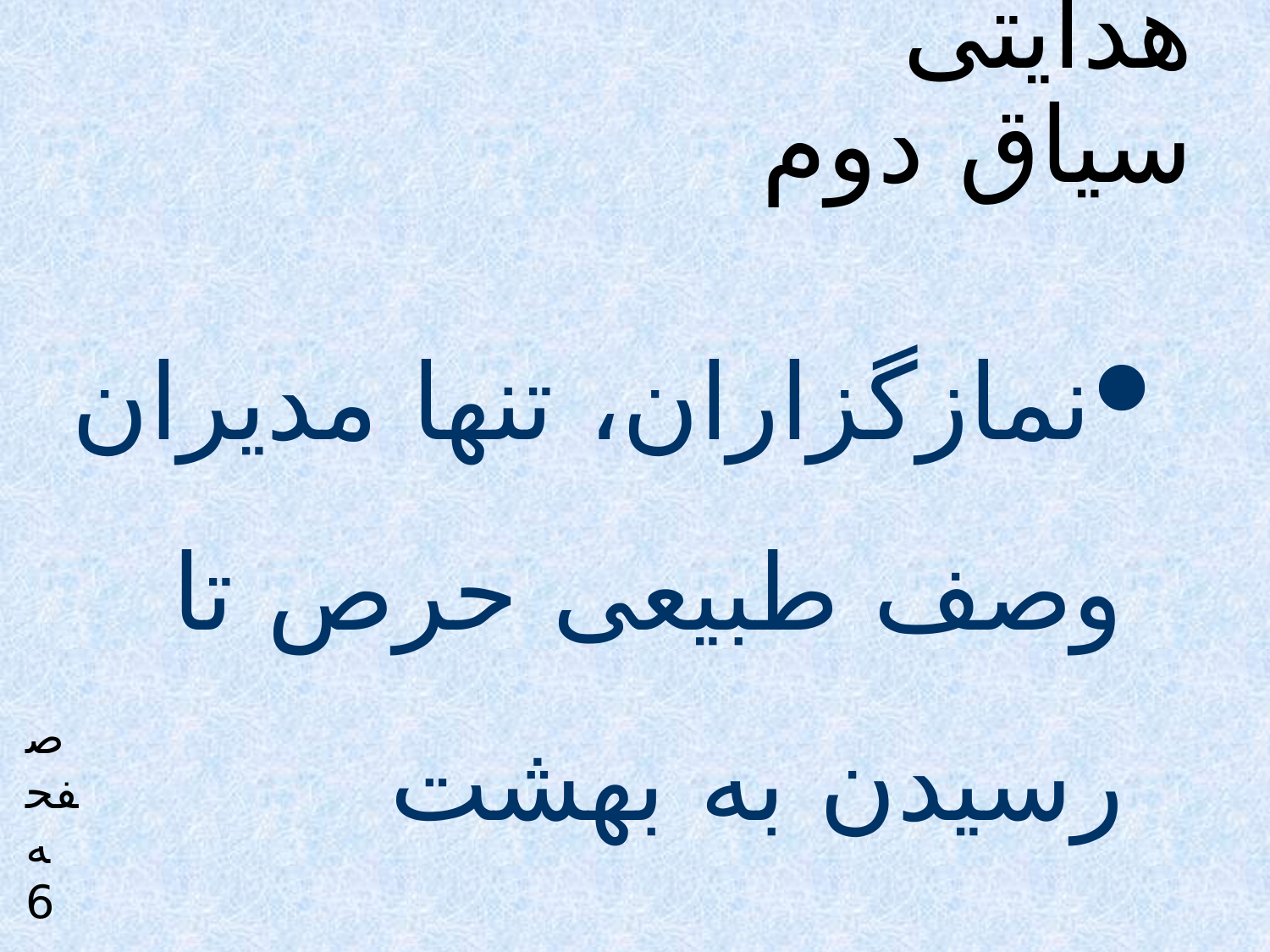

# جهت هدایتی سیاق دوم
نمازگزاران، تنها مدیران وصف طبیعی حرص تا رسیدن به بهشت
 طبیعت انسان هلوع است و خودگرایی و دنیاگرایی محصول عدم مدیریت این وصف طبیعی است.
 تنها نمازگزاران حقیقی این صفت را مدیریت می کنند و به بهشت راه می یابند.
صفحه 6